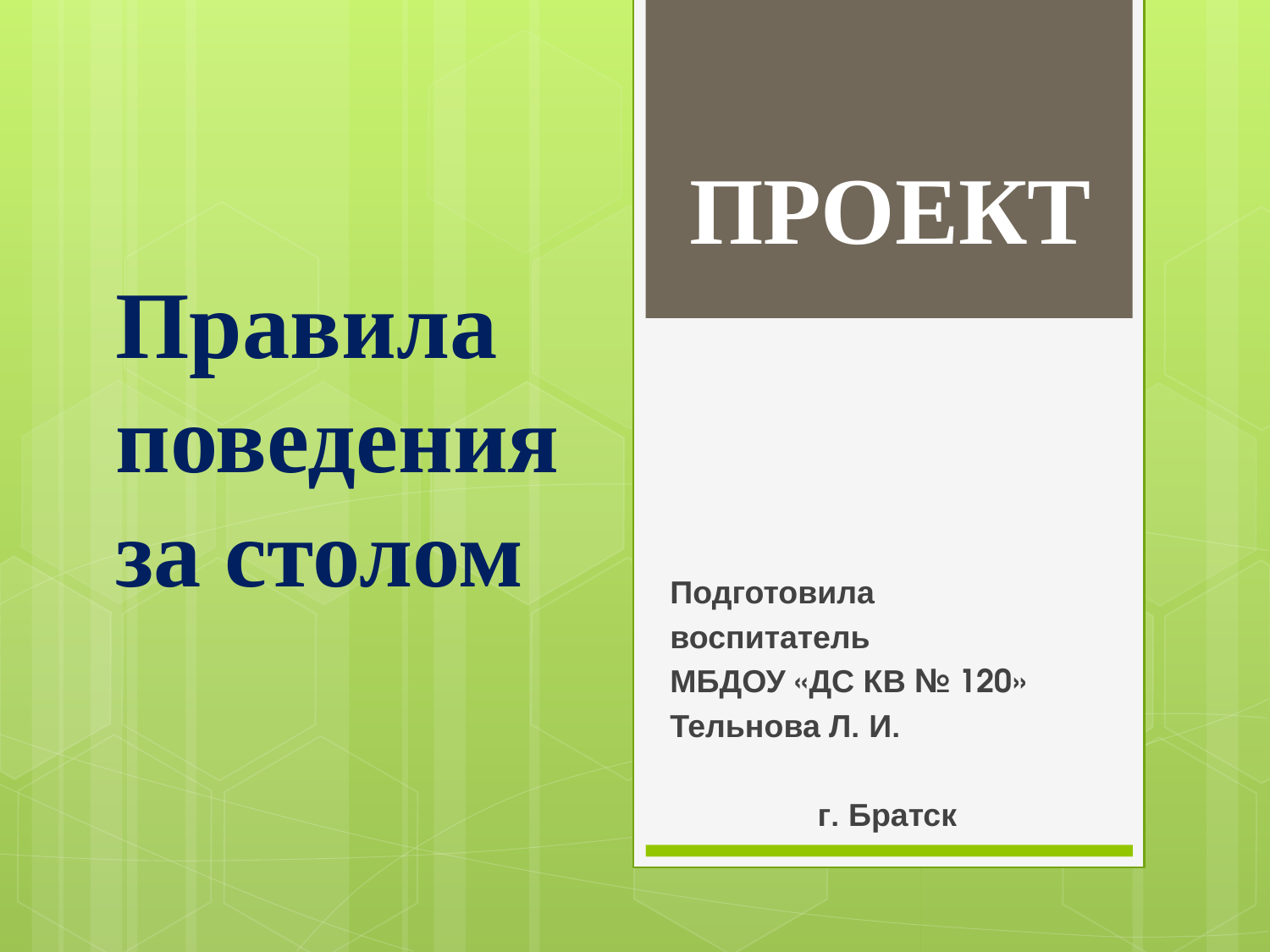

# ПРОЕКТ Правила поведения за столом
Подготовила
воспитатель
МБДОУ «ДС КВ № 120»
Тельнова Л. И.

г. Братск